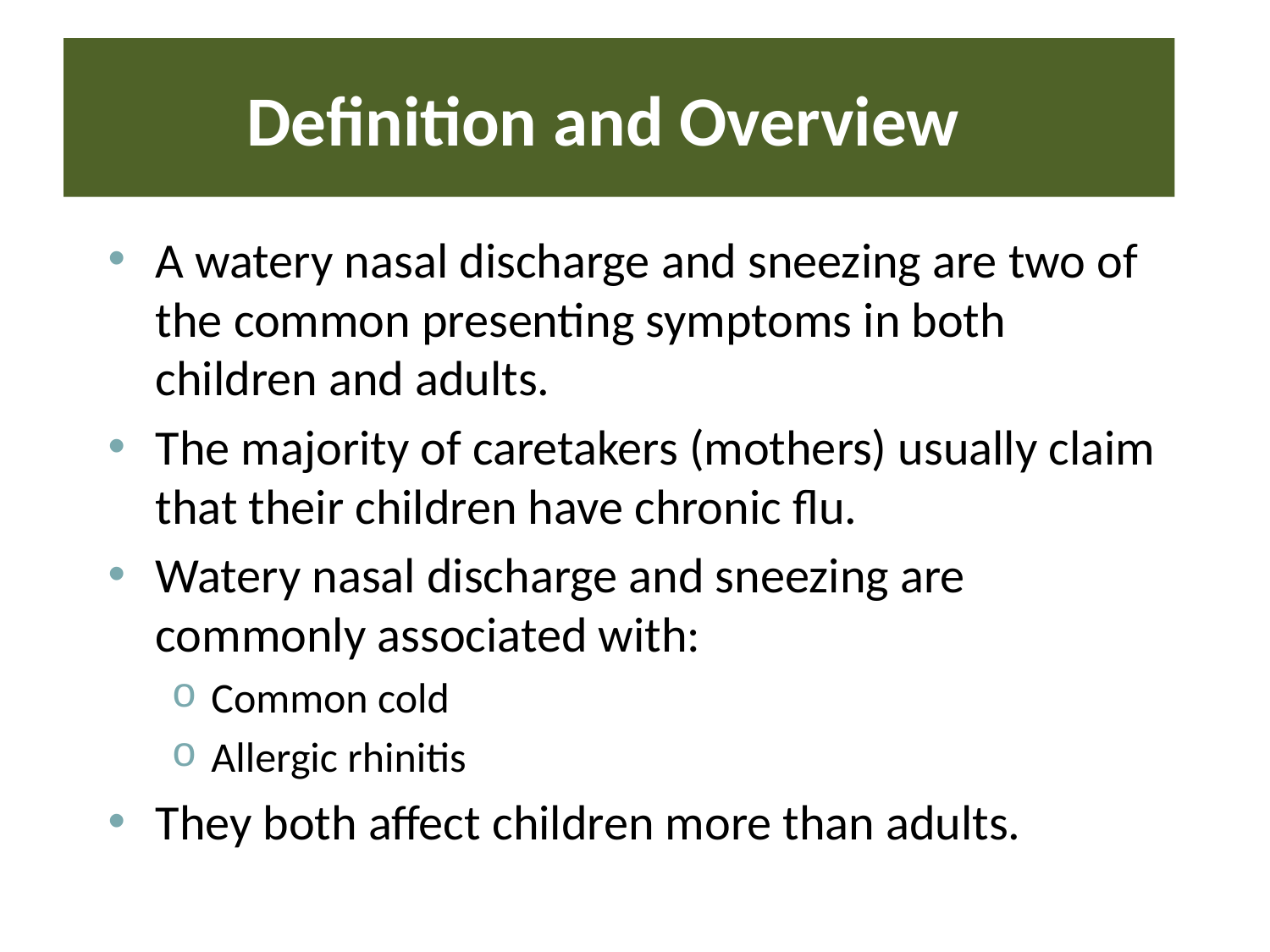

# Definition and Overview
A watery nasal discharge and sneezing are two of the common presenting symptoms in both children and adults.
The majority of caretakers (mothers) usually claim that their children have chronic flu.
Watery nasal discharge and sneezing are commonly associated with:
Common cold
Allergic rhinitis
They both affect children more than adults.